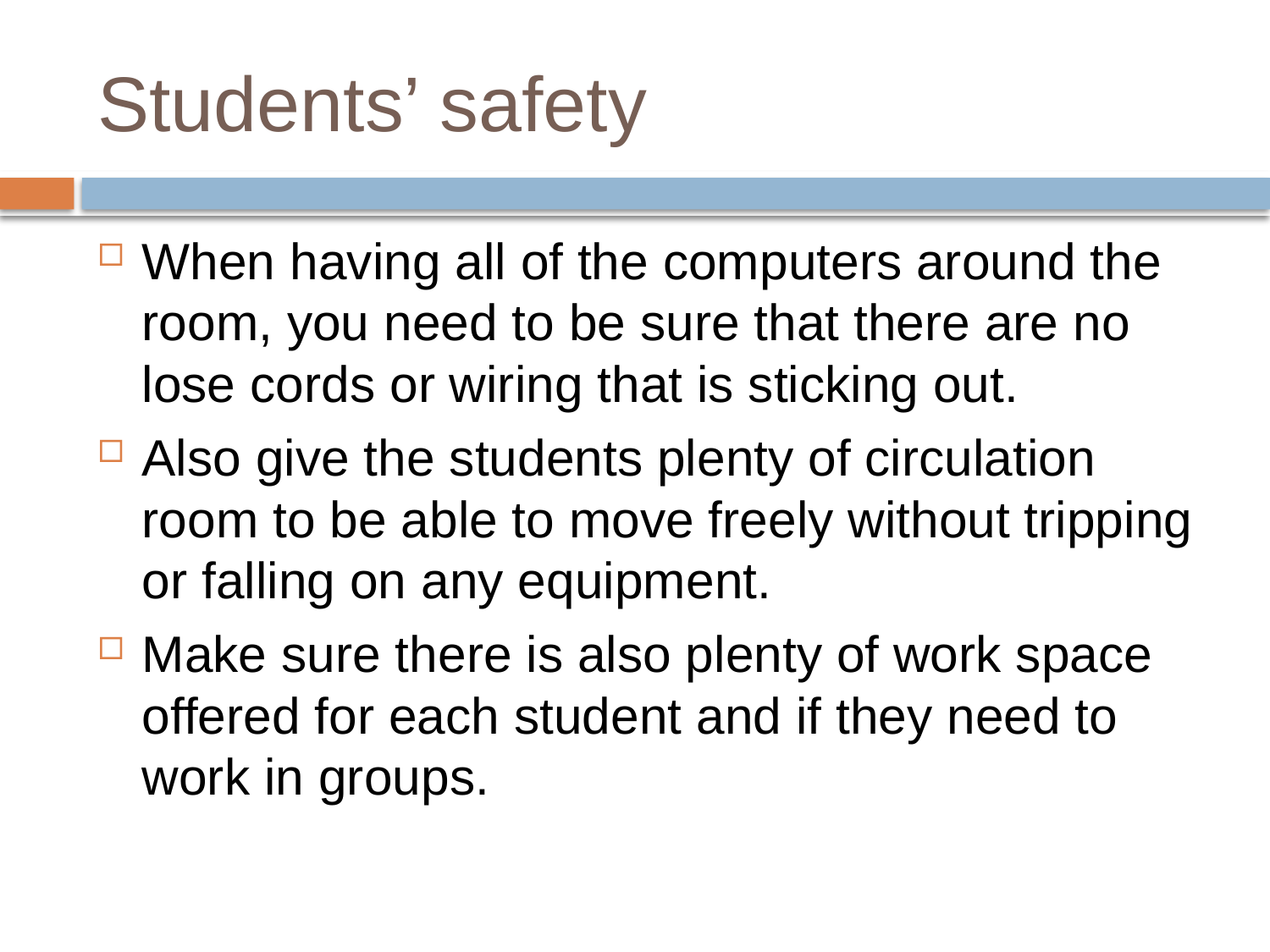

# Students’ safety
When having all of the computers around the room, you need to be sure that there are no lose cords or wiring that is sticking out.
Also give the students plenty of circulation room to be able to move freely without tripping or falling on any equipment.
Make sure there is also plenty of work space offered for each student and if they need to work in groups.